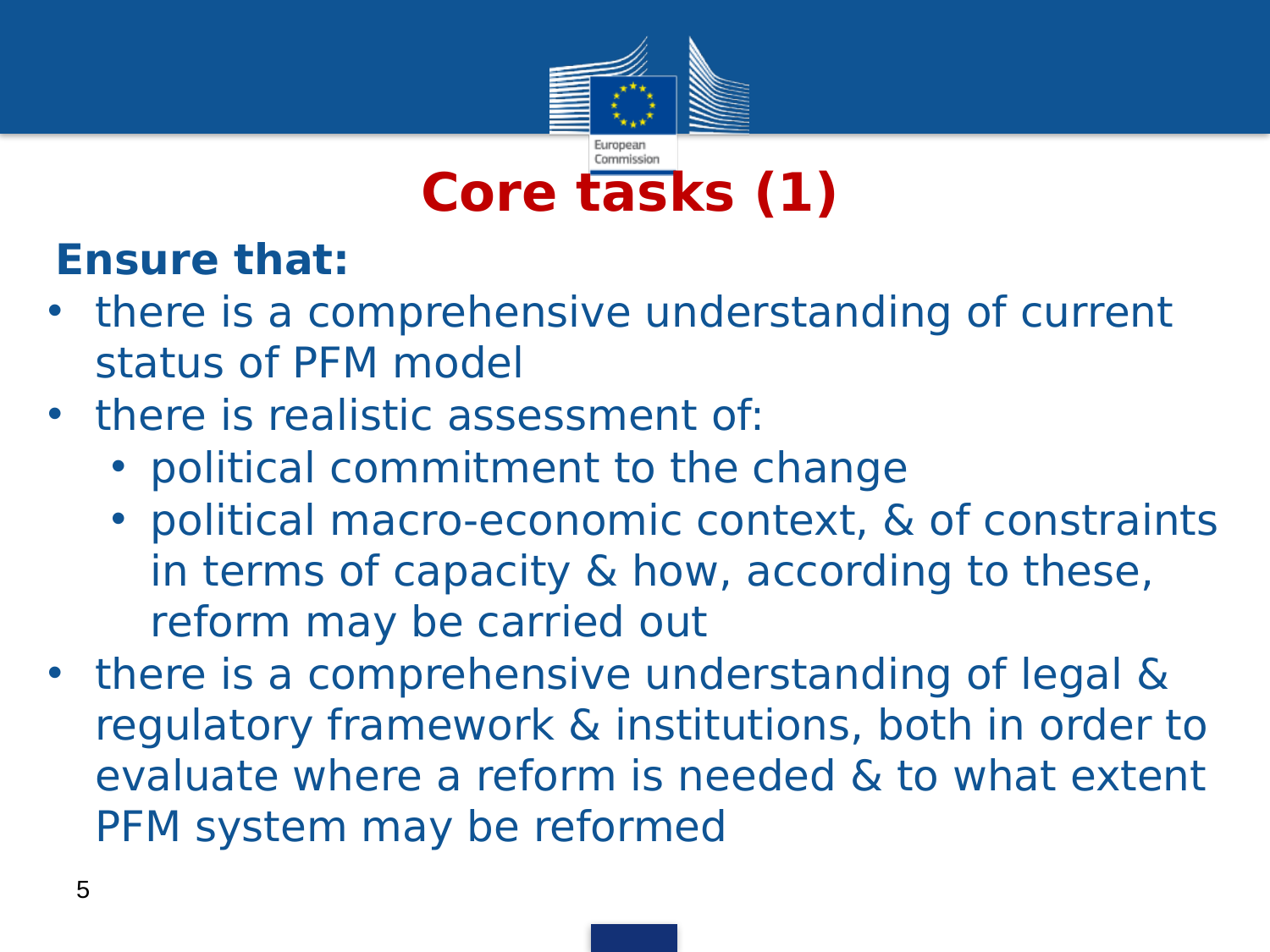

# Core tasks (1)
Ensure that:
there is a comprehensive understanding of current status of PFM model
there is realistic assessment of:
political commitment to the change
political macro-economic context, & of constraints in terms of capacity & how, according to these, reform may be carried out
there is a comprehensive understanding of legal & regulatory framework & institutions, both in order to evaluate where a reform is needed & to what extent PFM system may be reformed

5